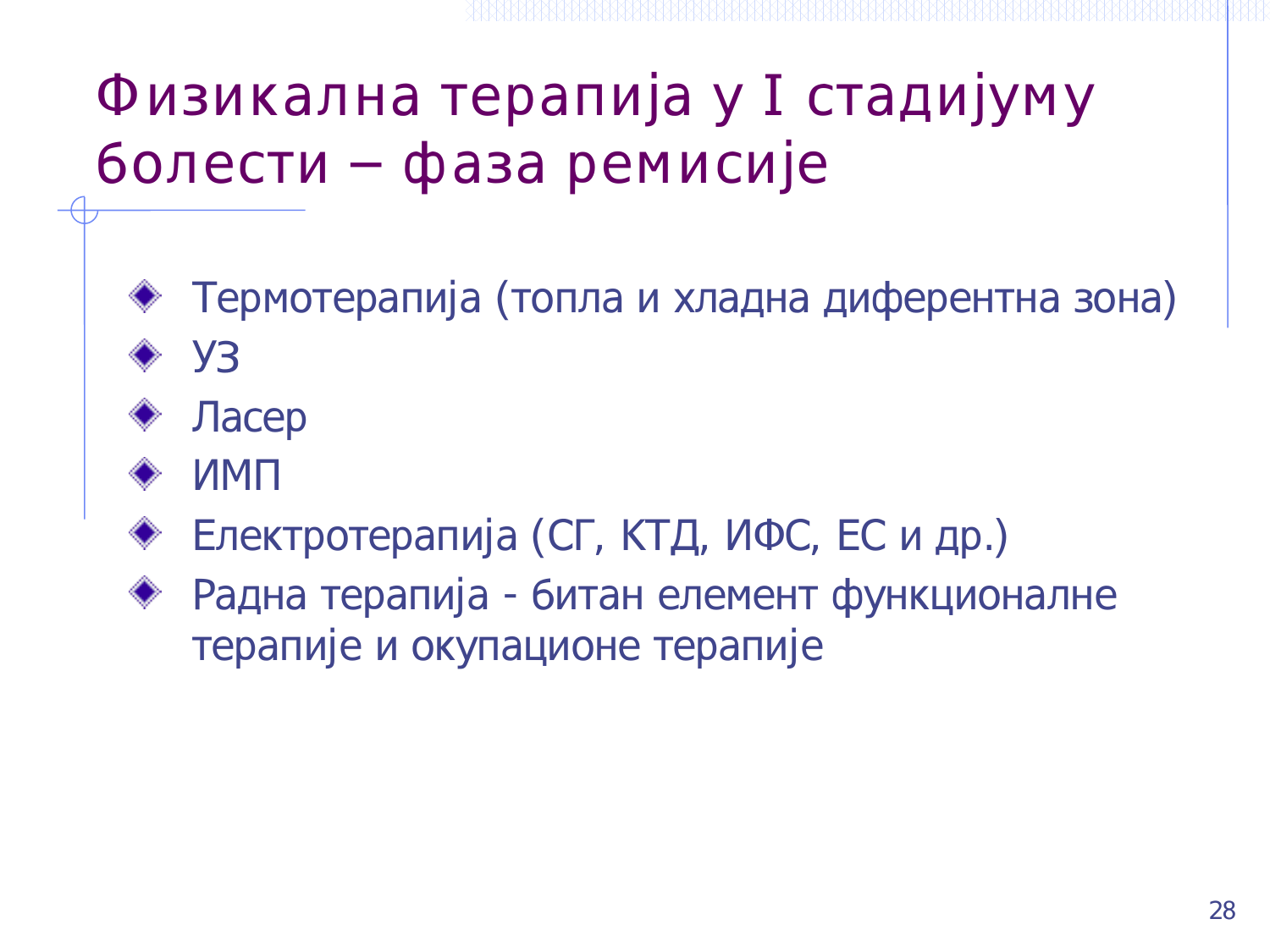

# Физикална терапија у I стадијуму болести – фаза ремисије
Термотерапија (топла и хладна диферентна зона)
УЗ
Ласер
ИМП
Електротерапија (СГ, КТД, ИФС, ЕС и др.)
Радна терапија - битан елемент функционалне терапије и окупационе терапије
28